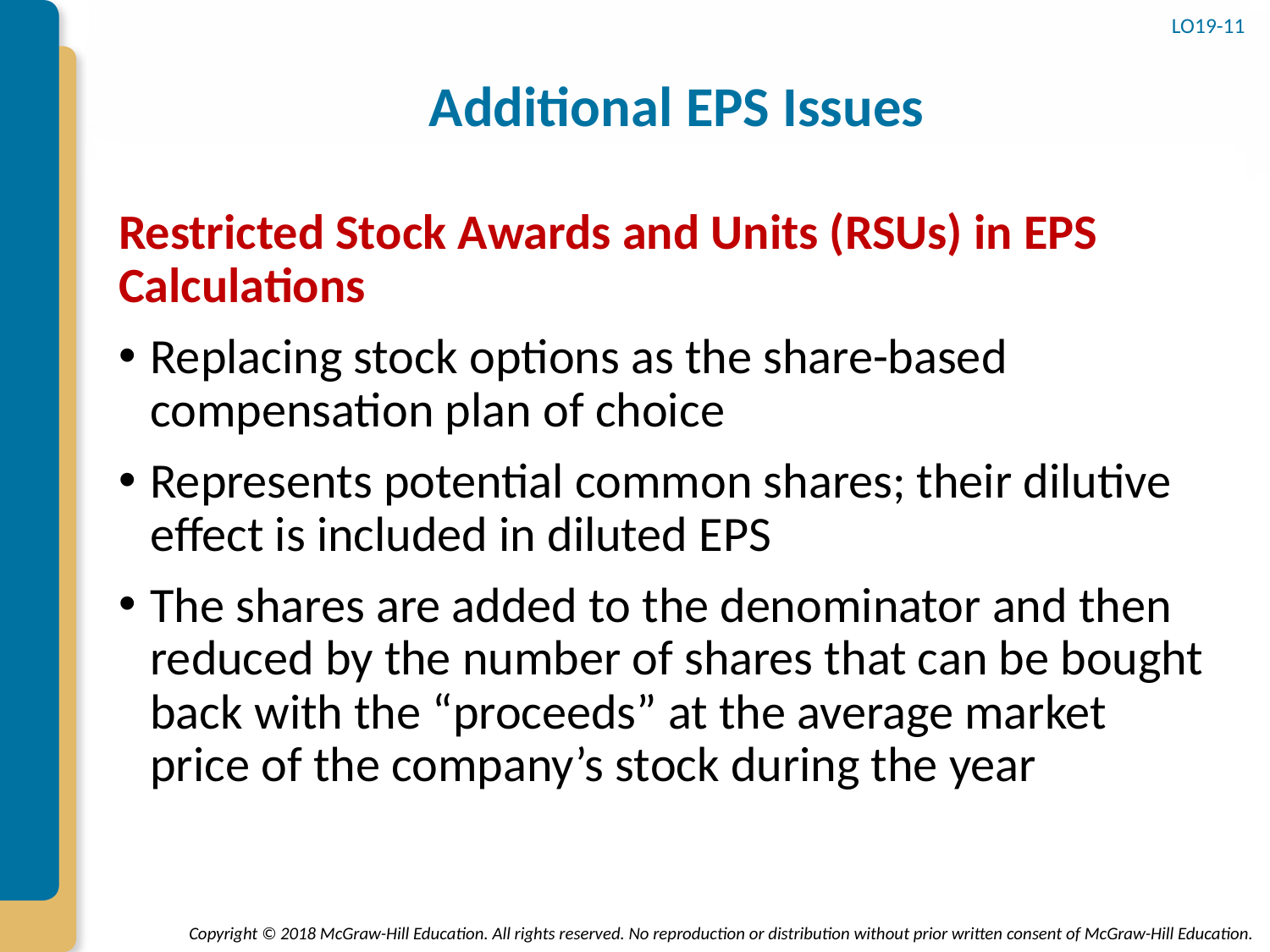

# Additional EPS Issues
LO19-11
Restricted Stock Awards and Units (RSUs) in EPS Calculations
Replacing stock options as the share-based compensation plan of choice
Represents potential common shares; their dilutive effect is included in diluted EPS
The shares are added to the denominator and then reduced by the number of shares that can be bought back with the “proceeds” at the average market price of the company’s stock during the year